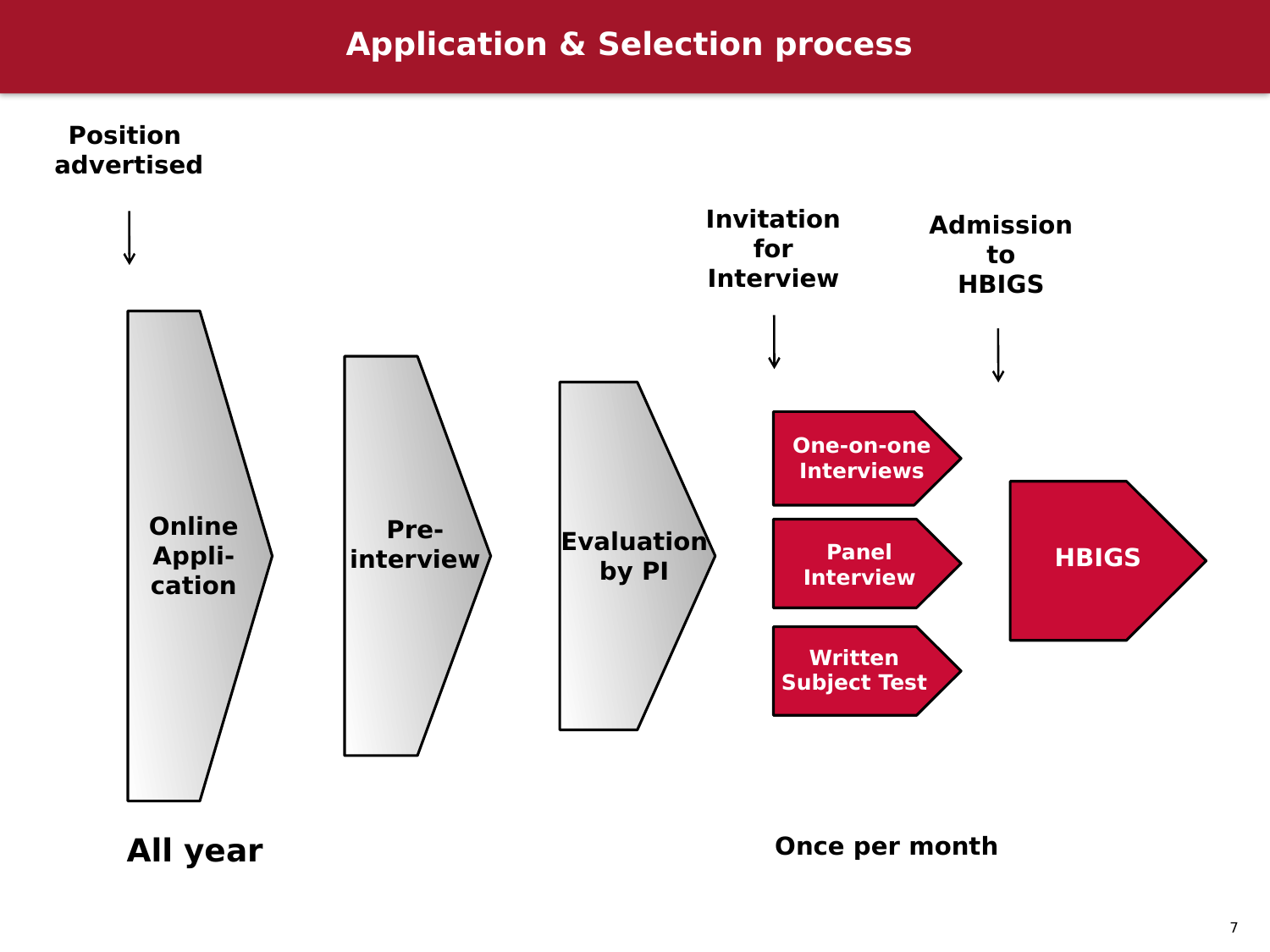

Application & Selection process
Position
advertised
Invitation
for
Interview
Admission
to
HBIGS

One-on-one Interviews

Online
Appli-
cation
Pre-
interview

Evaluation
by PI
Panel
Interview
HBIGS

Written
Subject Test
All year
Once per month